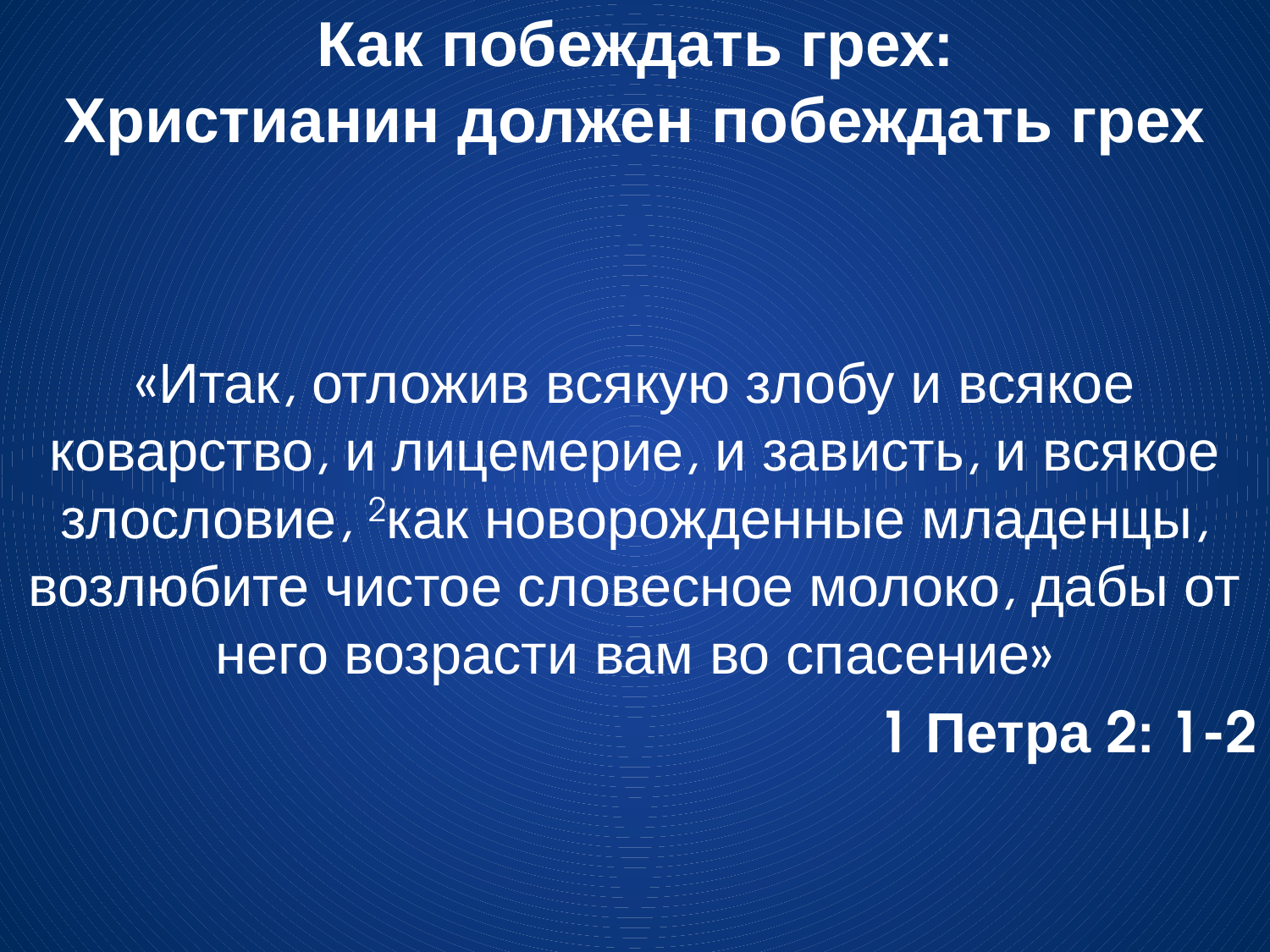

# Как побеждать грех: Христианин должен побеждать грех
«Итак, отложив всякую злобу и всякое коварство, и лицемерие, и зависть, и всякое злословие, 2как новорожденные младенцы, возлюбите чистое словесное молоко, дабы от него возрасти вам во спасение»
1 Петра 2: 1-2